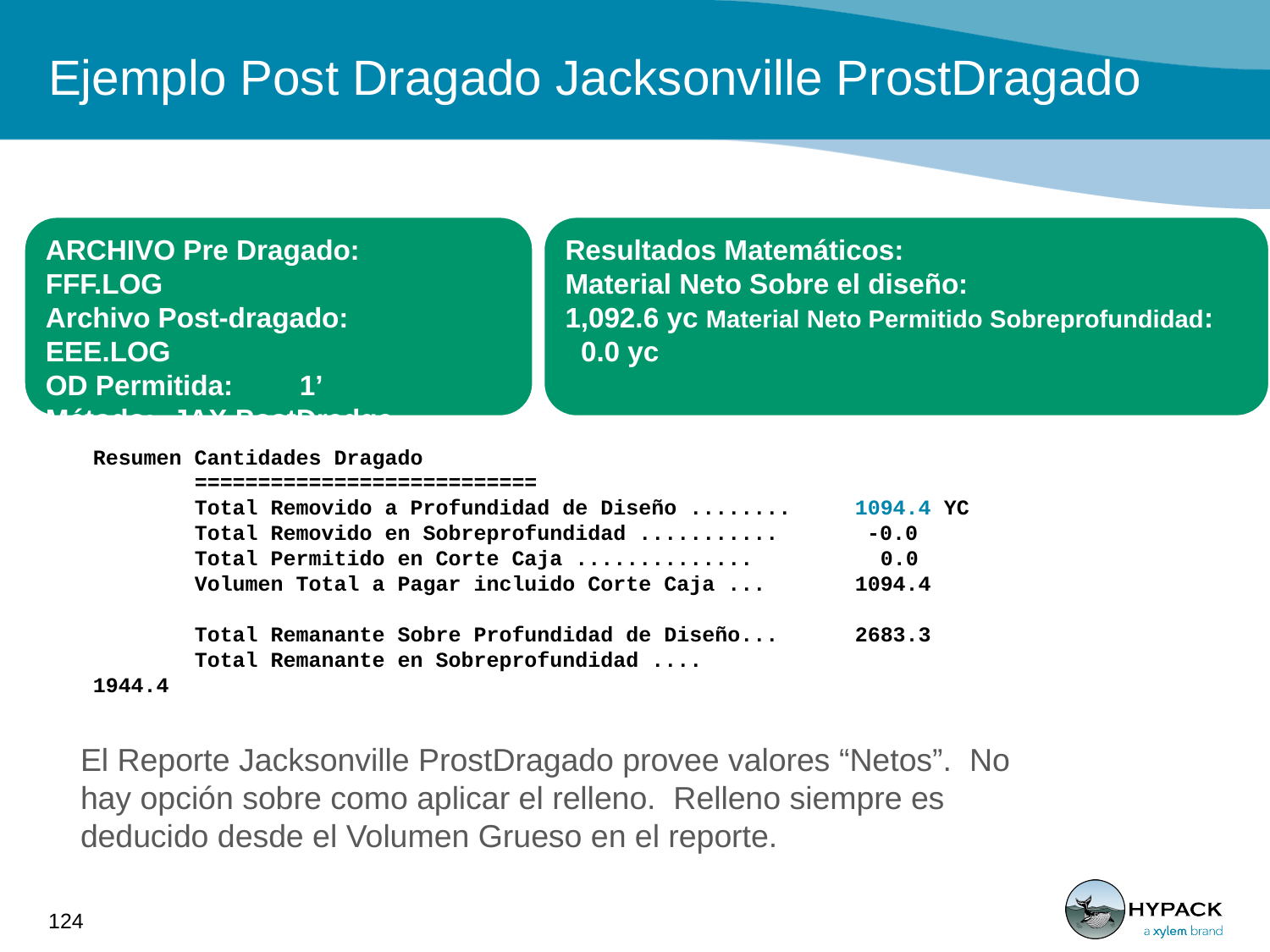

# Ejemplo Post Dragado Jacksonville ProstDragado
ARCHIVO Pre Dragado:	FFF.LOG
Archivo Post-dragado:	EEE.LOG
OD Permitida:	1’
Método:	JAX PostDredge
Resultados Matemáticos:
Material Neto Sobre el diseño:   		1,092.6 yc Material Neto Permitido Sobreprofundidad:       0.0 yc
Resumen Cantidades Dragado
        ===========================
        Total Removido a Profundidad de Diseño ........     1094.4 YC
        Total Removido en Sobreprofundidad ...........       -0.0
        Total Permitido en Corte Caja ..............          0.0
        Volumen Total a Pagar incluido Corte Caja ...     	1094.4

        Total Remanante Sobre Profundidad de Diseño...     	2683.3
        Total Remanante en Sobreprofundidad ....     		1944.4
El Reporte Jacksonville ProstDragado provee valores “Netos”.  No hay opción sobre como aplicar el relleno.  Relleno siempre es deducido desde el Volumen Grueso en el reporte.
124